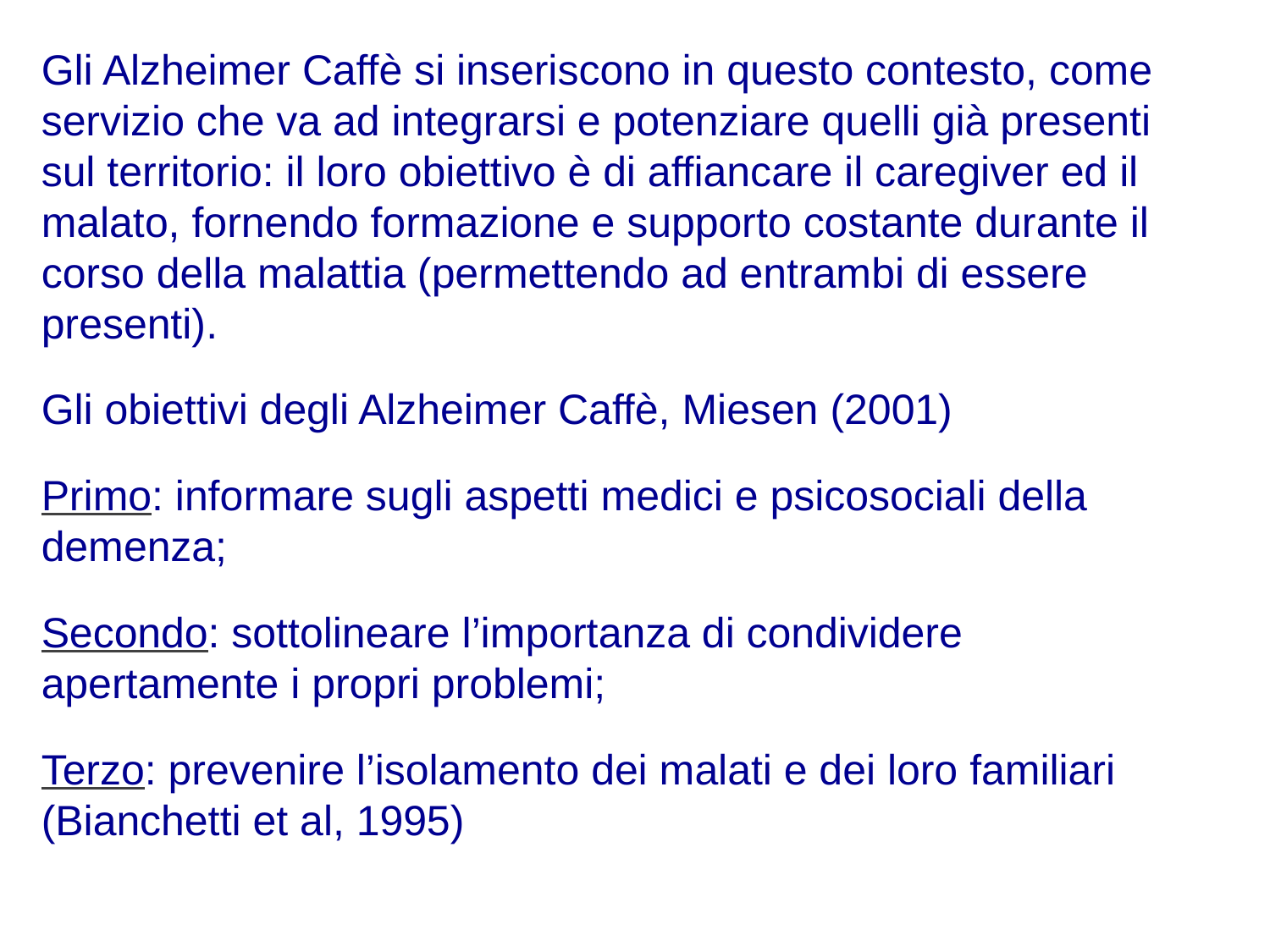

Gli Alzheimer Caffè si inseriscono in questo contesto, come servizio che va ad integrarsi e potenziare quelli già presenti sul territorio: il loro obiettivo è di affiancare il caregiver ed il malato, fornendo formazione e supporto costante durante il corso della malattia (permettendo ad entrambi di essere presenti).
Gli obiettivi degli Alzheimer Caffè, Miesen (2001)
Primo: informare sugli aspetti medici e psicosociali della demenza;
Secondo: sottolineare l’importanza di condividere apertamente i propri problemi;
Terzo: prevenire l’isolamento dei malati e dei loro familiari (Bianchetti et al, 1995)